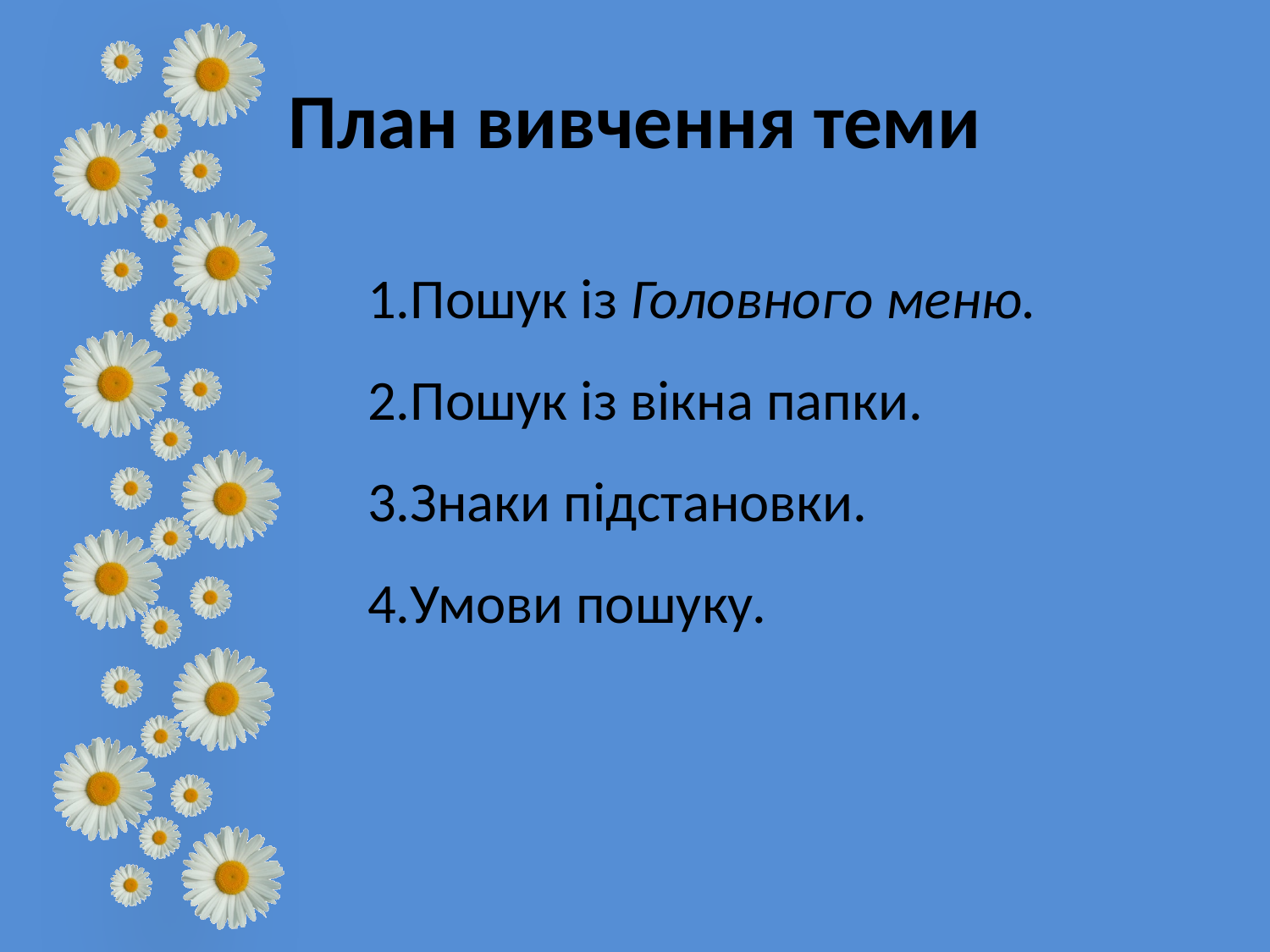

# План вивчення теми
Пошук із Головного меню.
Пошук із вікна папки.
Знаки підстановки.
Умови пошуку.